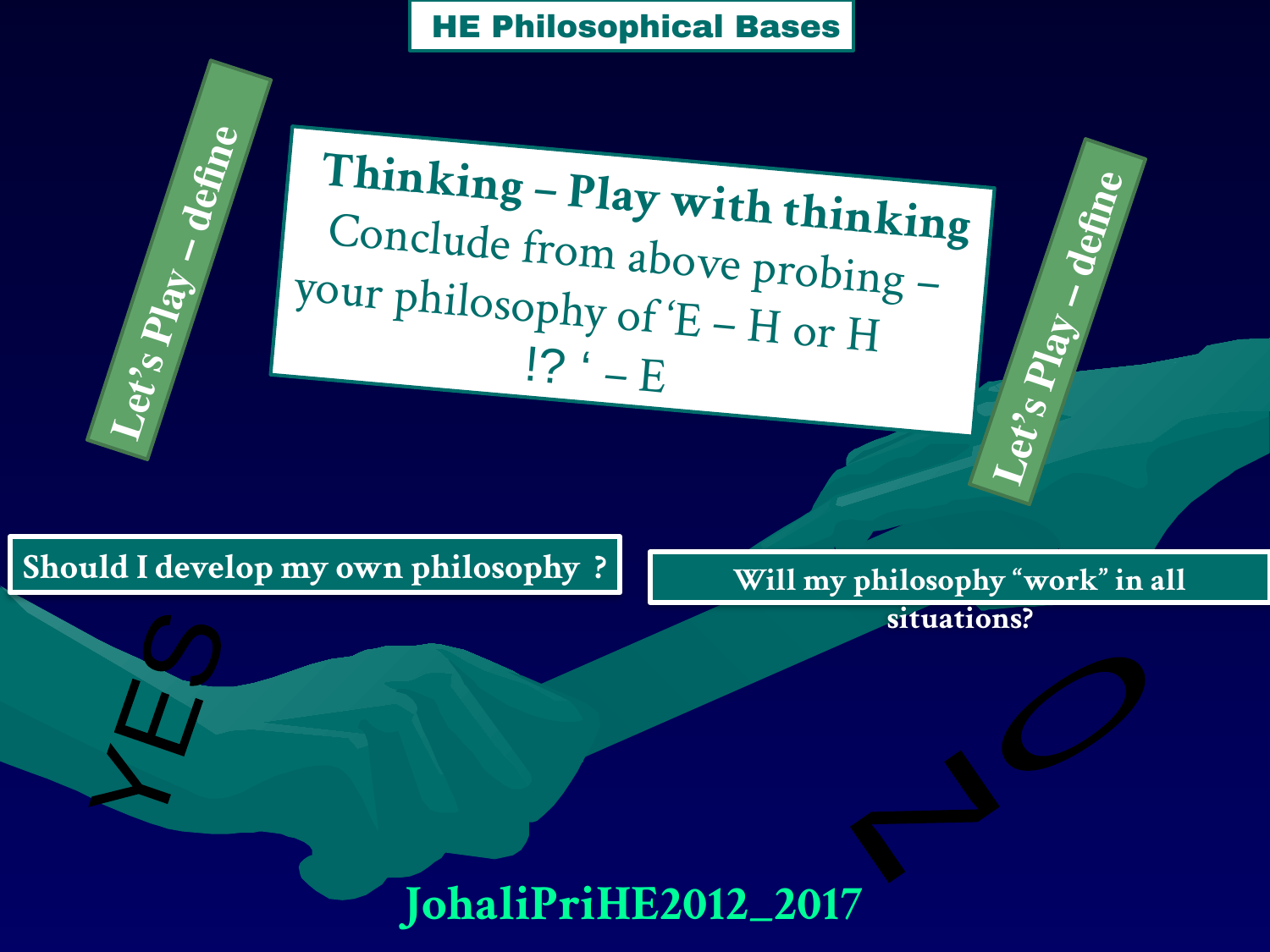

HE Philosophical Bases
Thinking – Play with thinking
Conclude from above probing –your philosophy of ‘E – H or H – E ‘ ?!
Let’s Play – define
Let’s Play – define
Should I develop my own philosophy  ?
Will my philosophy “work” in all situations?
YES
NO
JohaliPriHE2012_2017